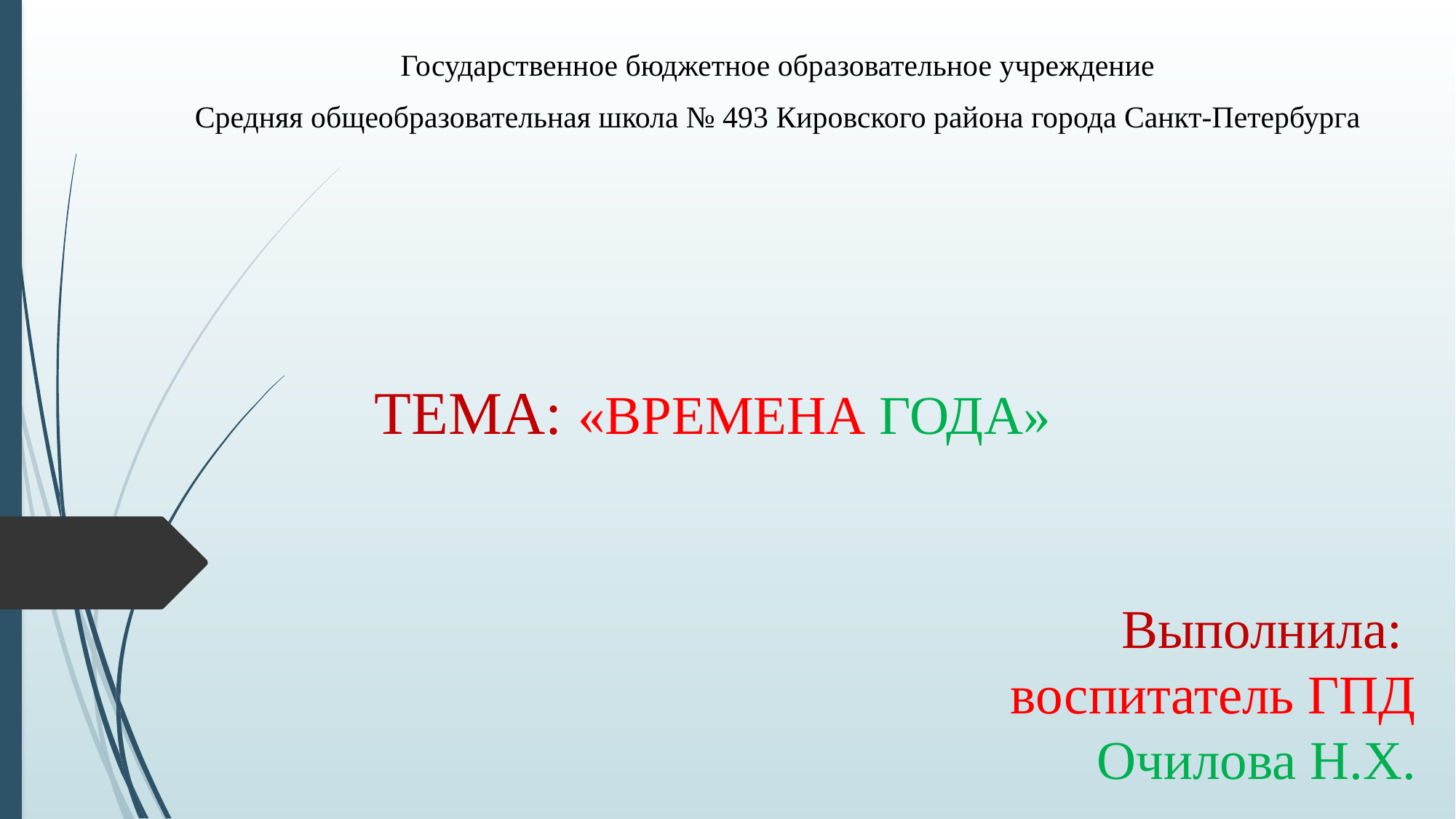

Государственное бюджетное образовательное учреждение
Средняя общеобразовательная школа № 493 Кировского района города Санкт-Петербурга
ТЕМА: «ВРЕМЕНА ГОДА»
Выполнила:
воспитатель ГПД
 Очилова Н.Х.